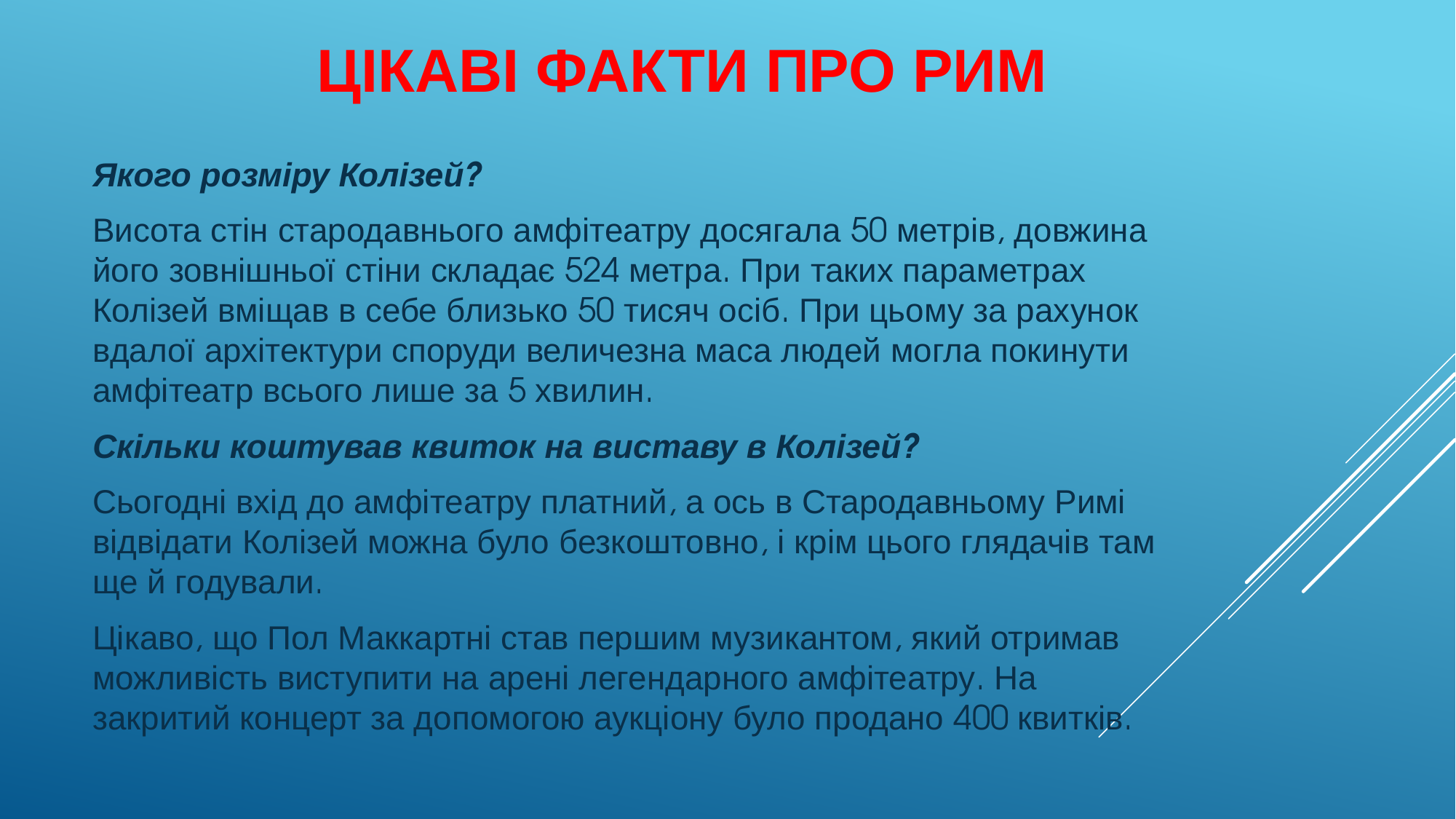

# Цікаві факти про Рим
Якого розміру Колізей?
Висота стін стародавнього амфітеатру досягала 50 метрів, довжина його зовнішньої стіни складає 524 метра. При таких параметрах Колізей вміщав в себе близько 50 тисяч осіб. При цьому за рахунок вдалої архітектури споруди величезна маса людей могла покинути амфітеатр всього лише за 5 хвилин.
Скільки коштував квиток на виставу в Колізей?
Сьогодні вхід до амфітеатру платний, а ось в Стародавньому Римі відвідати Колізей можна було безкоштовно, і крім цього глядачів там ще й годували.
Цікаво, що Пол Маккартні став першим музикантом, який отримав можливість виступити на арені легендарного амфітеатру. На закритий концерт за допомогою аукціону було продано 400 квитків.